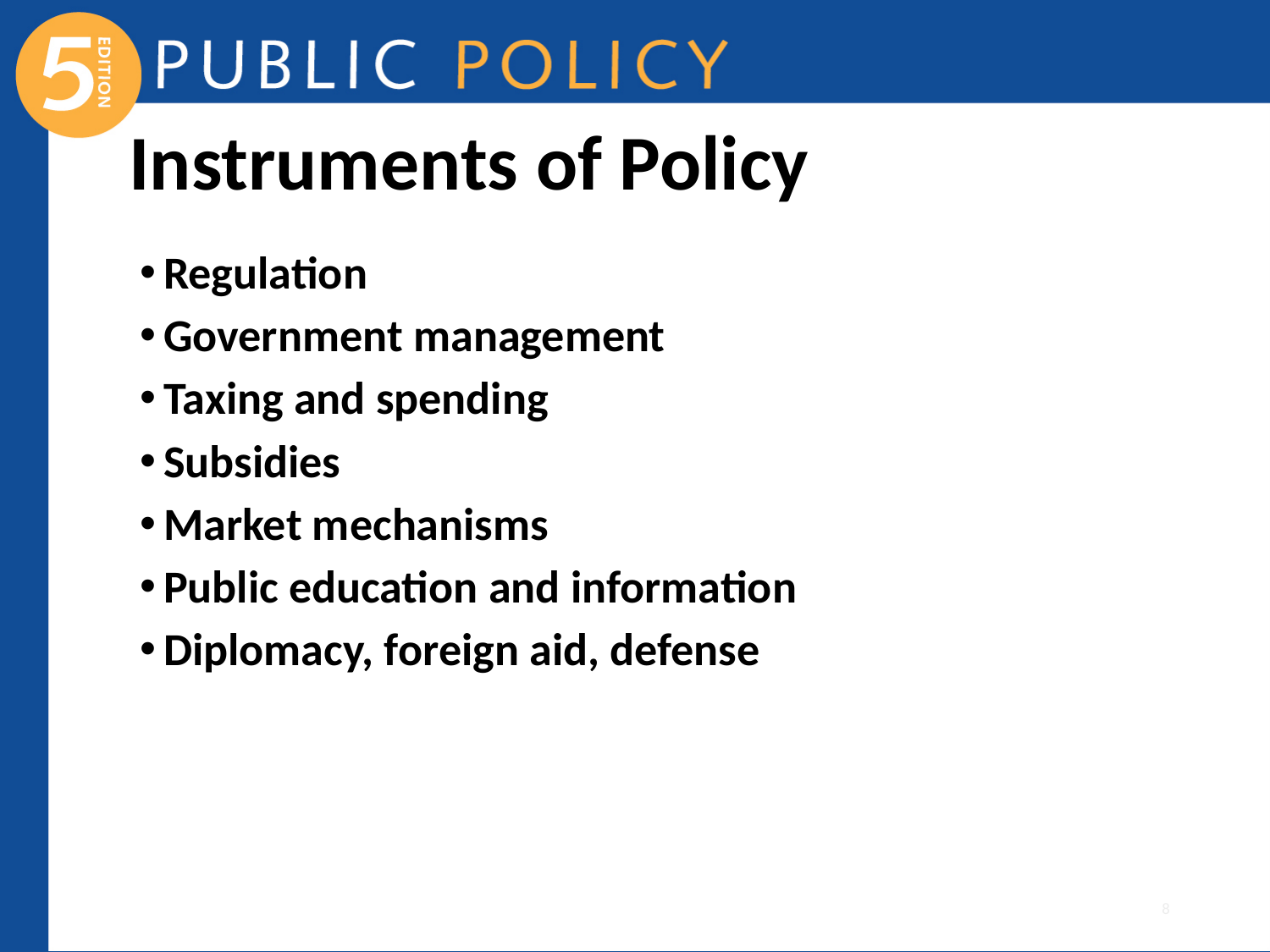

# Instruments of Policy
Regulation
Government management
Taxing and spending
Subsidies
Market mechanisms
Public education and information
Diplomacy, foreign aid, defense
8